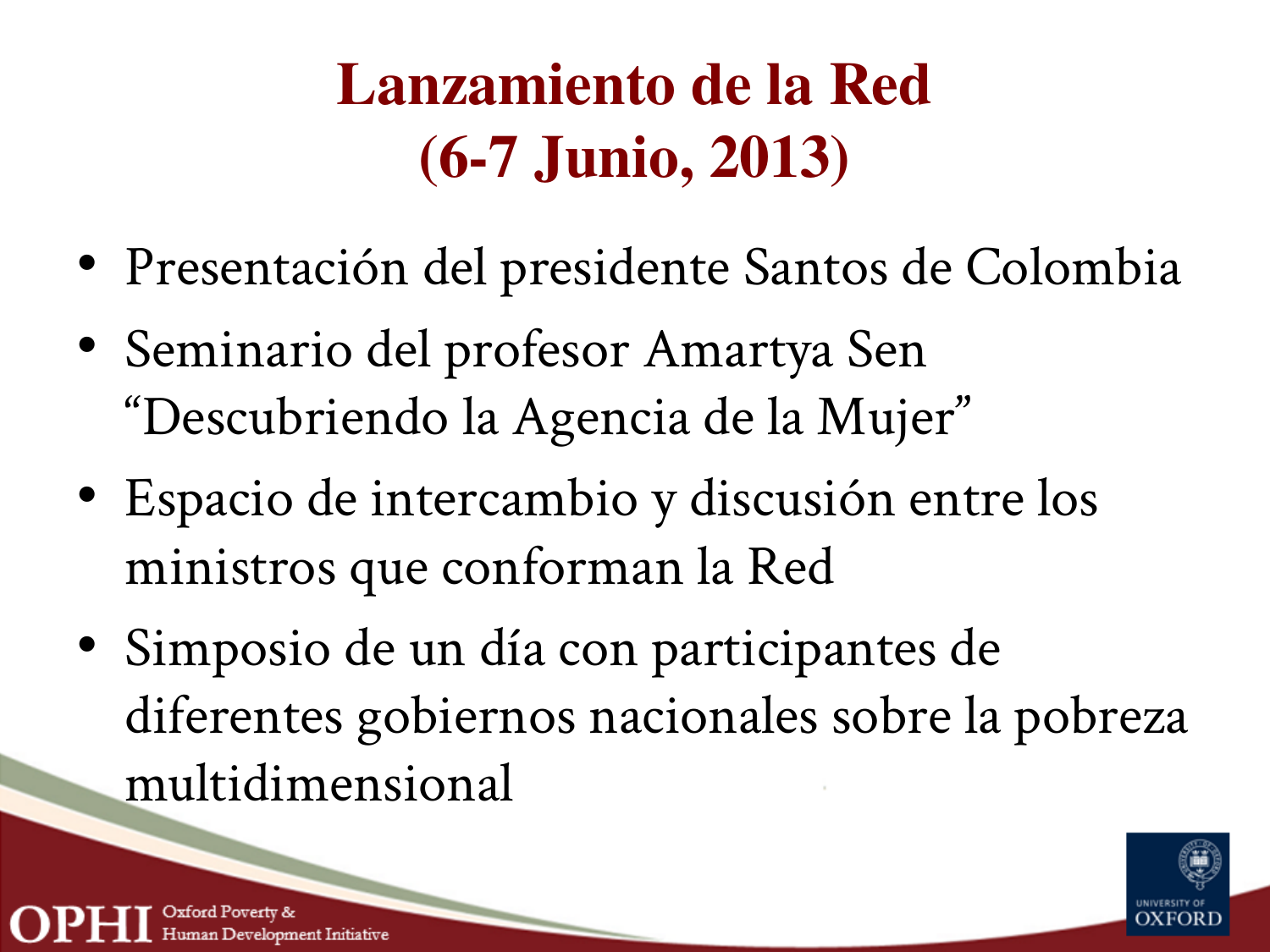

# Lanzamiento de la Red (6-7 Junio, 2013)
Presentación del presidente Santos de Colombia
Seminario del profesor Amartya Sen “Descubriendo la Agencia de la Mujer”
Espacio de intercambio y discusión entre los ministros que conforman la Red
Simposio de un día con participantes de diferentes gobiernos nacionales sobre la pobreza multidimensional